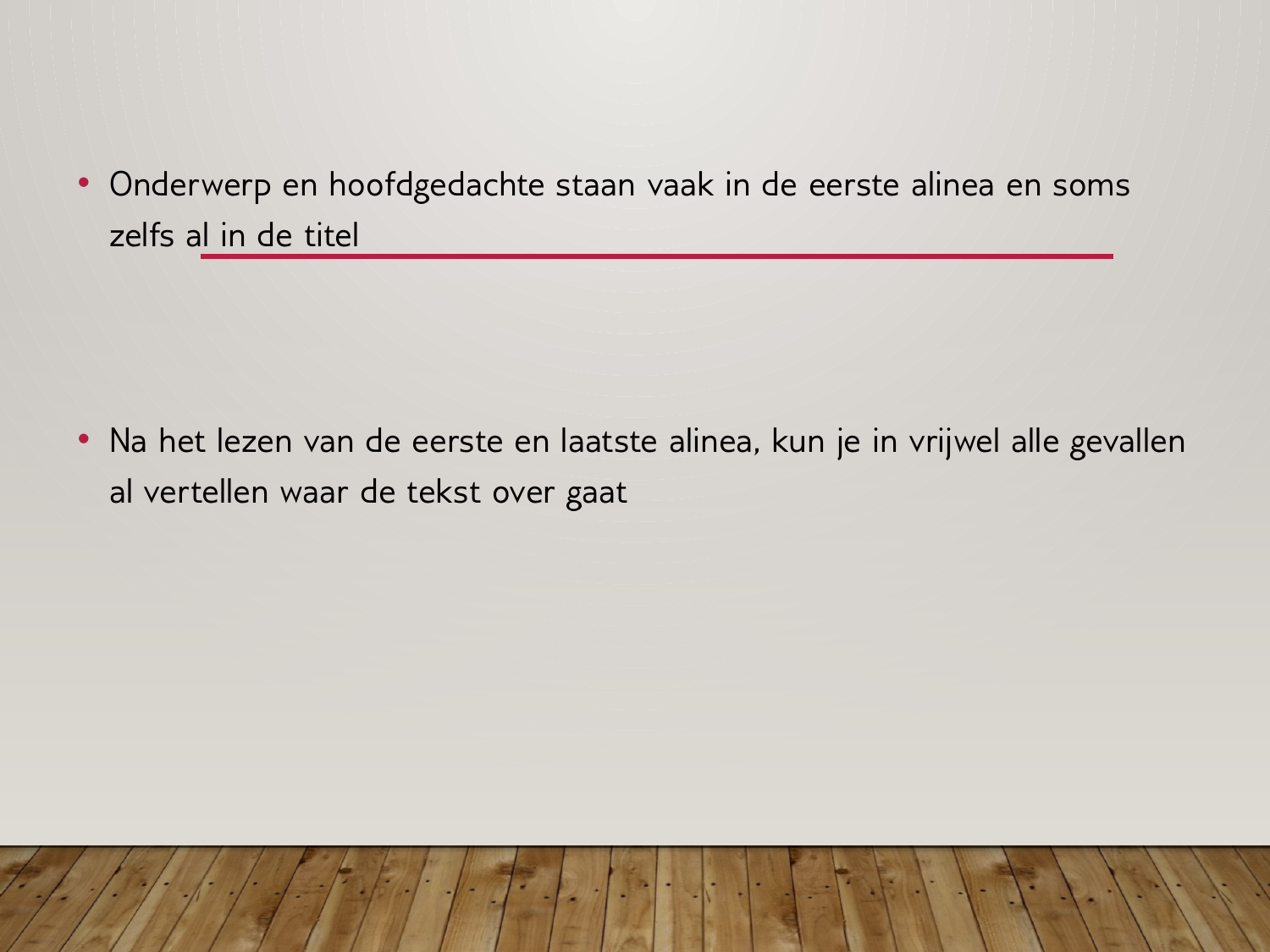

#
Onderwerp en hoofdgedachte staan vaak in de eerste alinea en soms zelfs al in de titel

Na het lezen van de eerste en laatste alinea, kun je in vrijwel alle gevallen al vertellen waar de tekst over gaat